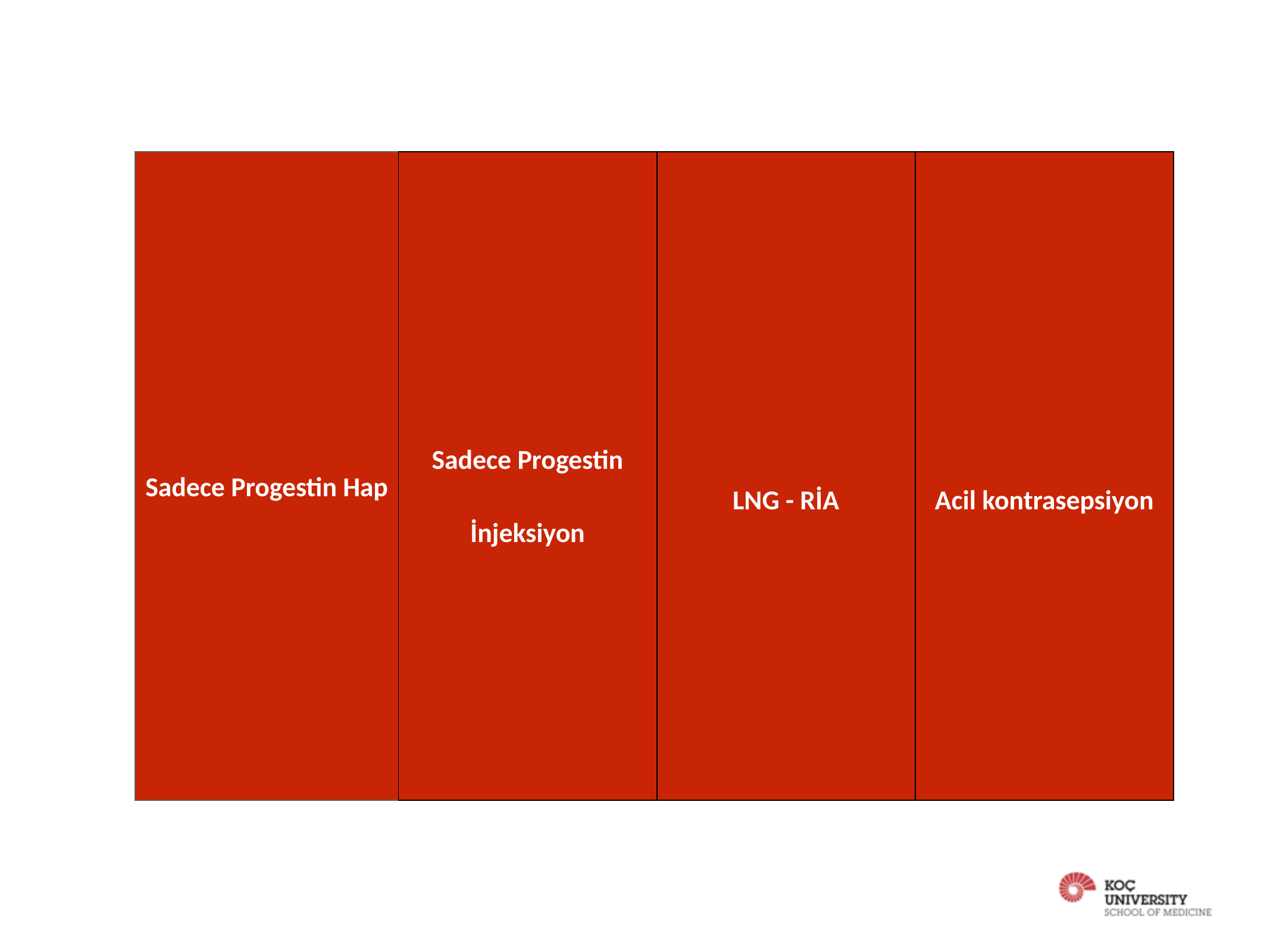

| Sadece Progestin Hap | Sadece Progestin İnjeksiyon | LNG - RİA | Acil kontrasepsiyon |
| --- | --- | --- | --- |